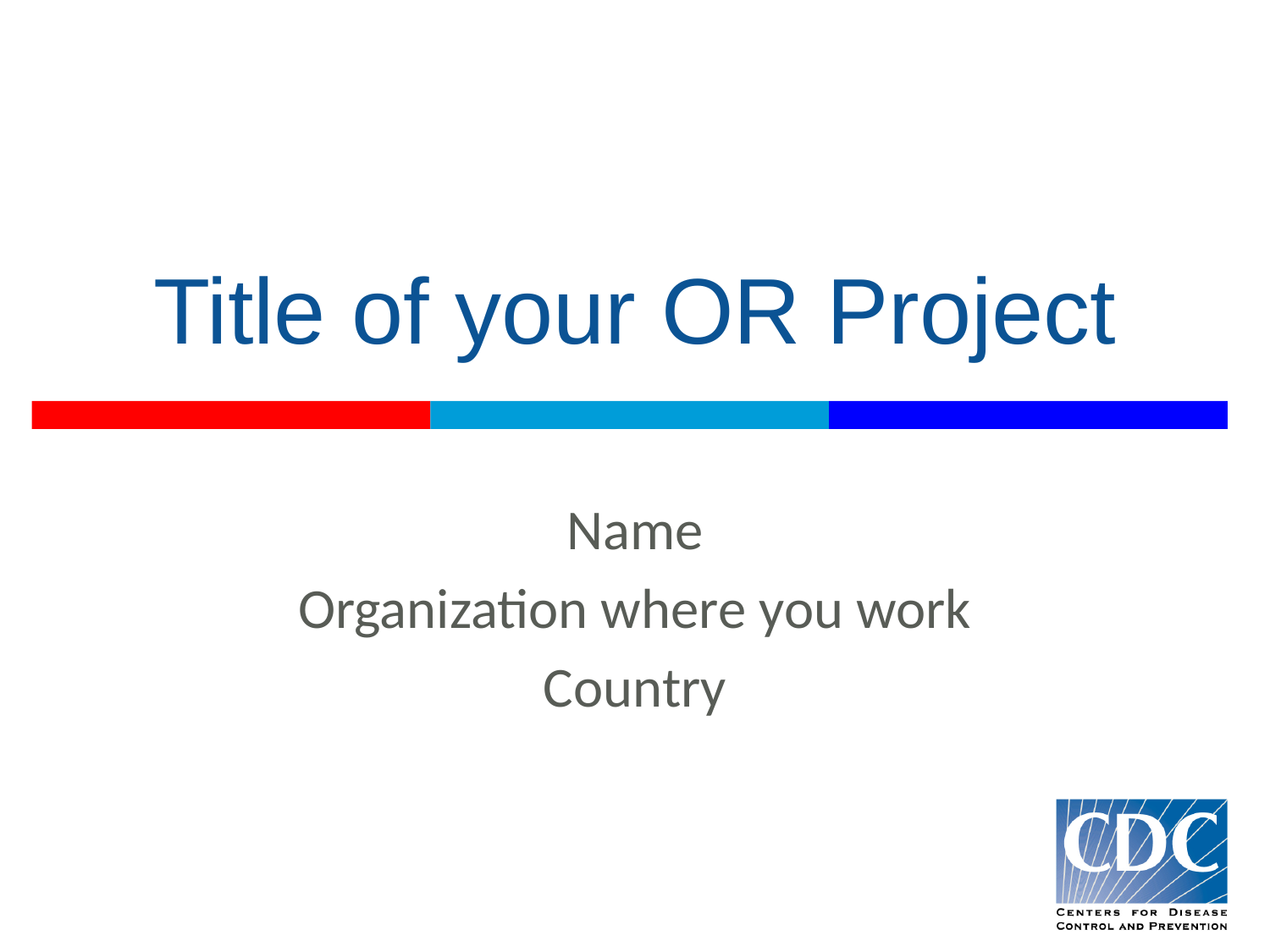

# Title of your OR Project
Name
Organization where you work
Country